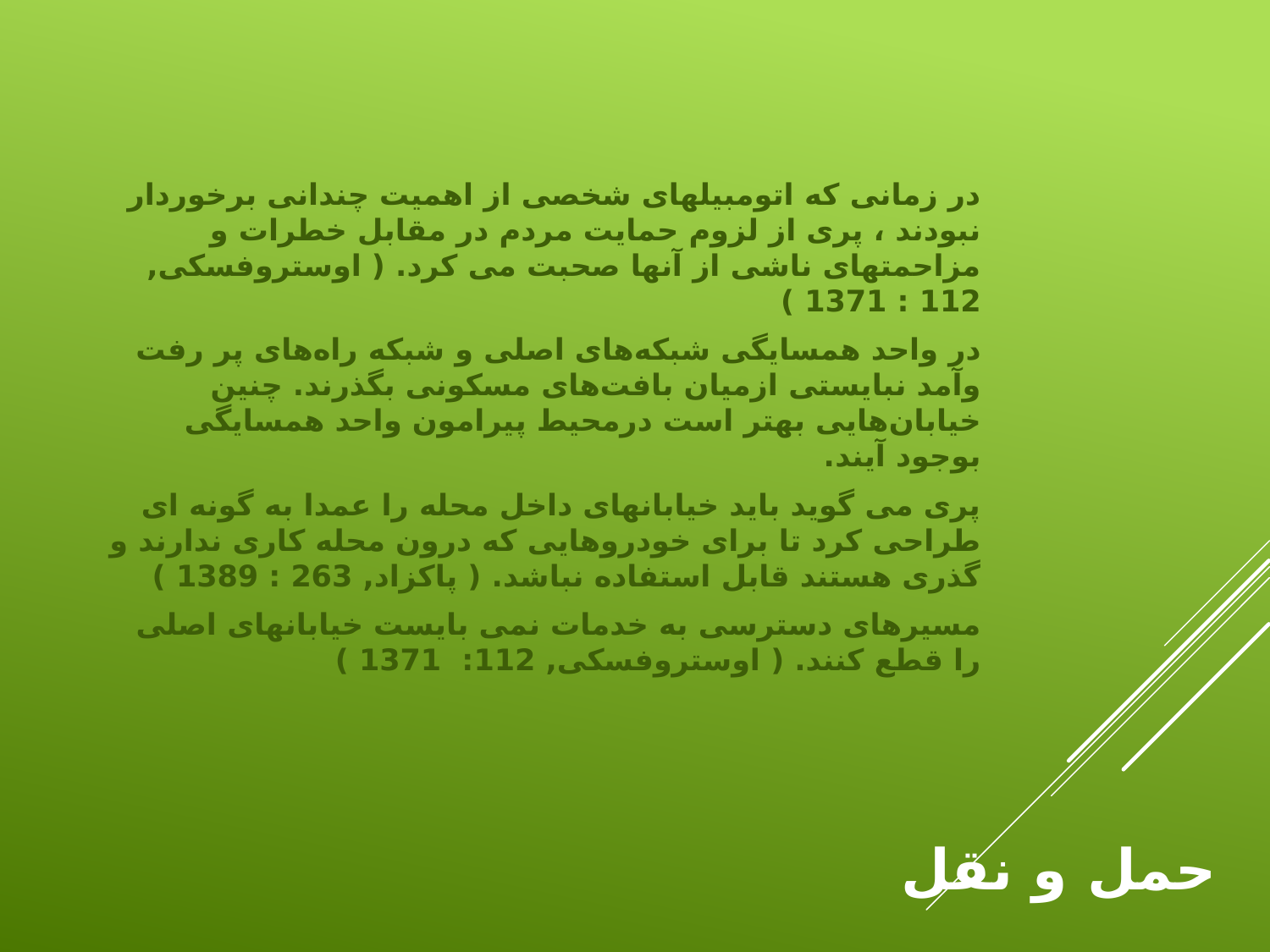

در زمانی که اتومبیلهای شخصی از اهمیت چندانی برخوردار نبودند ، پری از لزوم حمایت مردم در مقابل خطرات و مزاحمتهای ناشی از آنها صحبت می کرد. ( اوستروفسکی, 112 : 1371 )
در واحد همسایگی شبکه‌های اصلی و شبکه راه‌های پر رفت وآمد نبایستی ازمیان بافت‌های مسکونی بگذرند. چنین خیابان‌هایی بهتر است درمحیط پیرامون واحد همسایگی بوجود آیند.
پری می گوید باید خیابانهای داخل محله را عمدا به گونه ای طراحی کرد تا برای خودروهایی که درون محله کاری ندارند و گذری هستند قابل استفاده نباشد. ( پاکزاد, 263 : 1389 )
مسیرهای دسترسی به خدمات نمی بایست خیابانهای اصلی را قطع کنند. ( اوستروفسکی, 112:  1371 )

# حمل و نقل